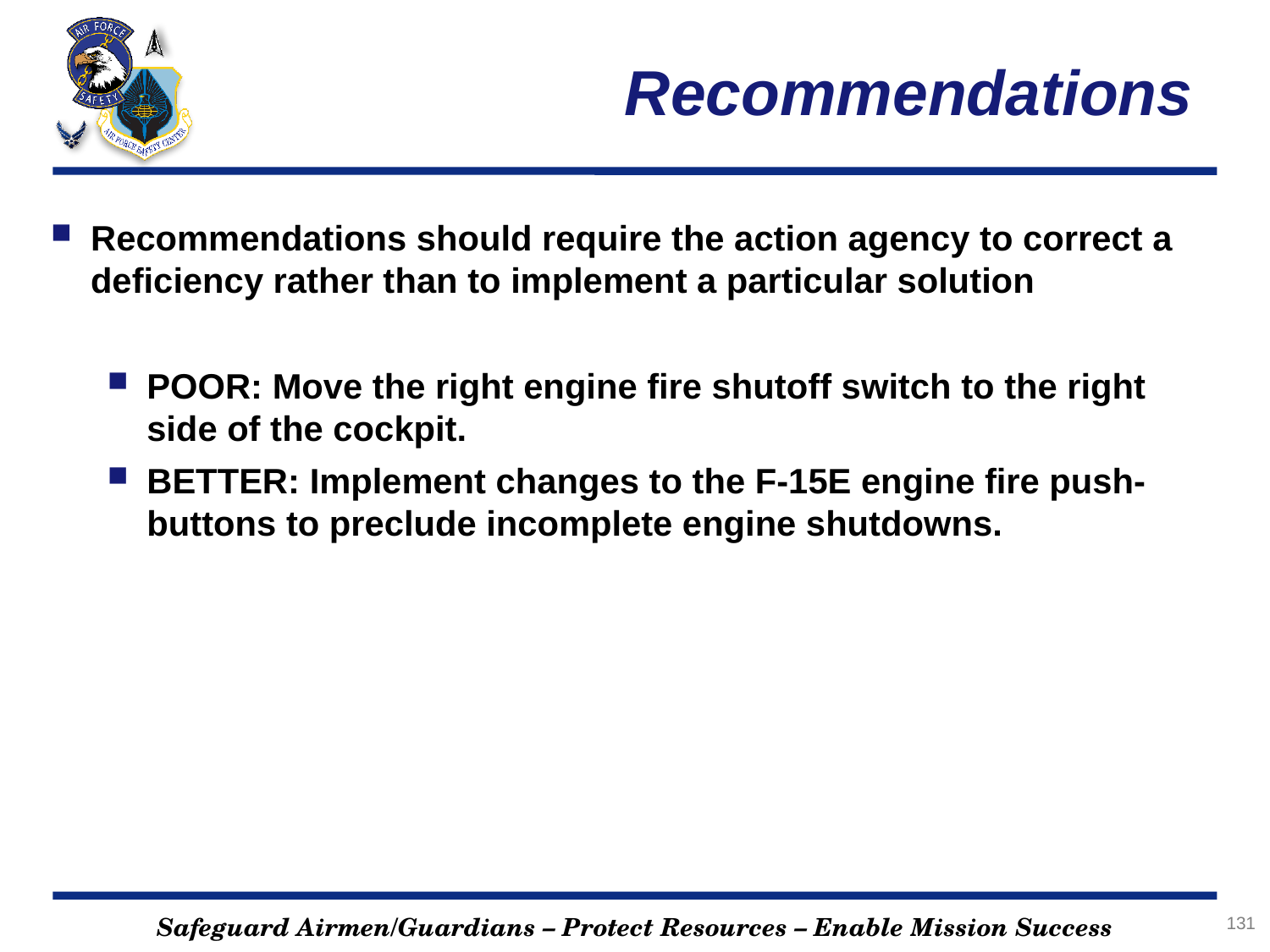

# Recommendations
Recommendations should require the action agency to correct a deficiency rather than to implement a particular solution

POOR: Move the right engine fire shutoff switch to the right side of the cockpit.
BETTER: Implement changes to the F-15E engine fire push-buttons to preclude incomplete engine shutdowns.

131